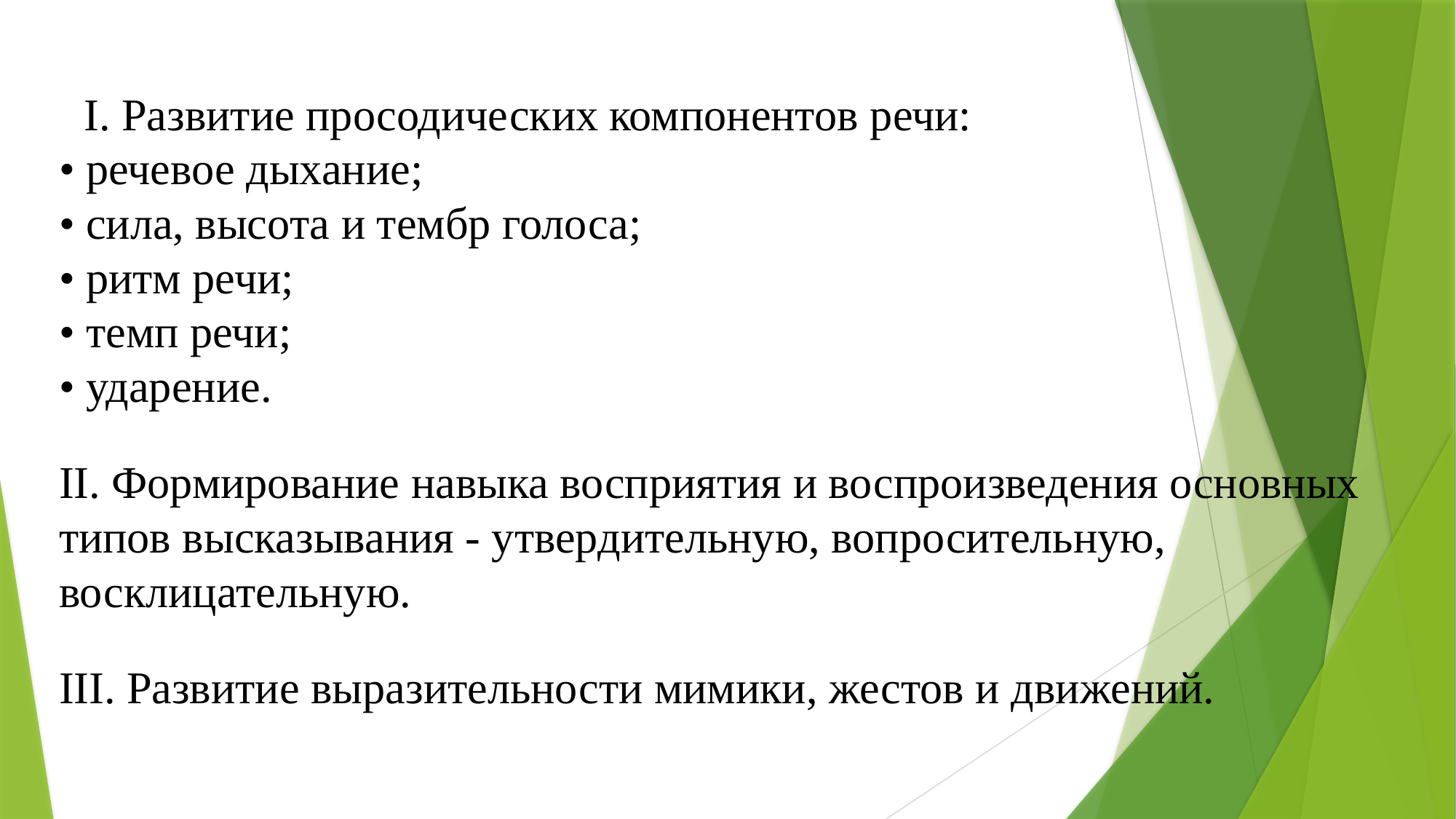

# I. Развитие просодических компонентов речи: • речевое дыхание; • сила, высота и тембр голоса; • ритм речи; • темп речи; • ударение. II. Формирование навыка восприятия и воспроизведения основных типов высказывания - утвердительную, вопросительную, восклицательную. III. Развитие выразительности мимики, жестов и движений.